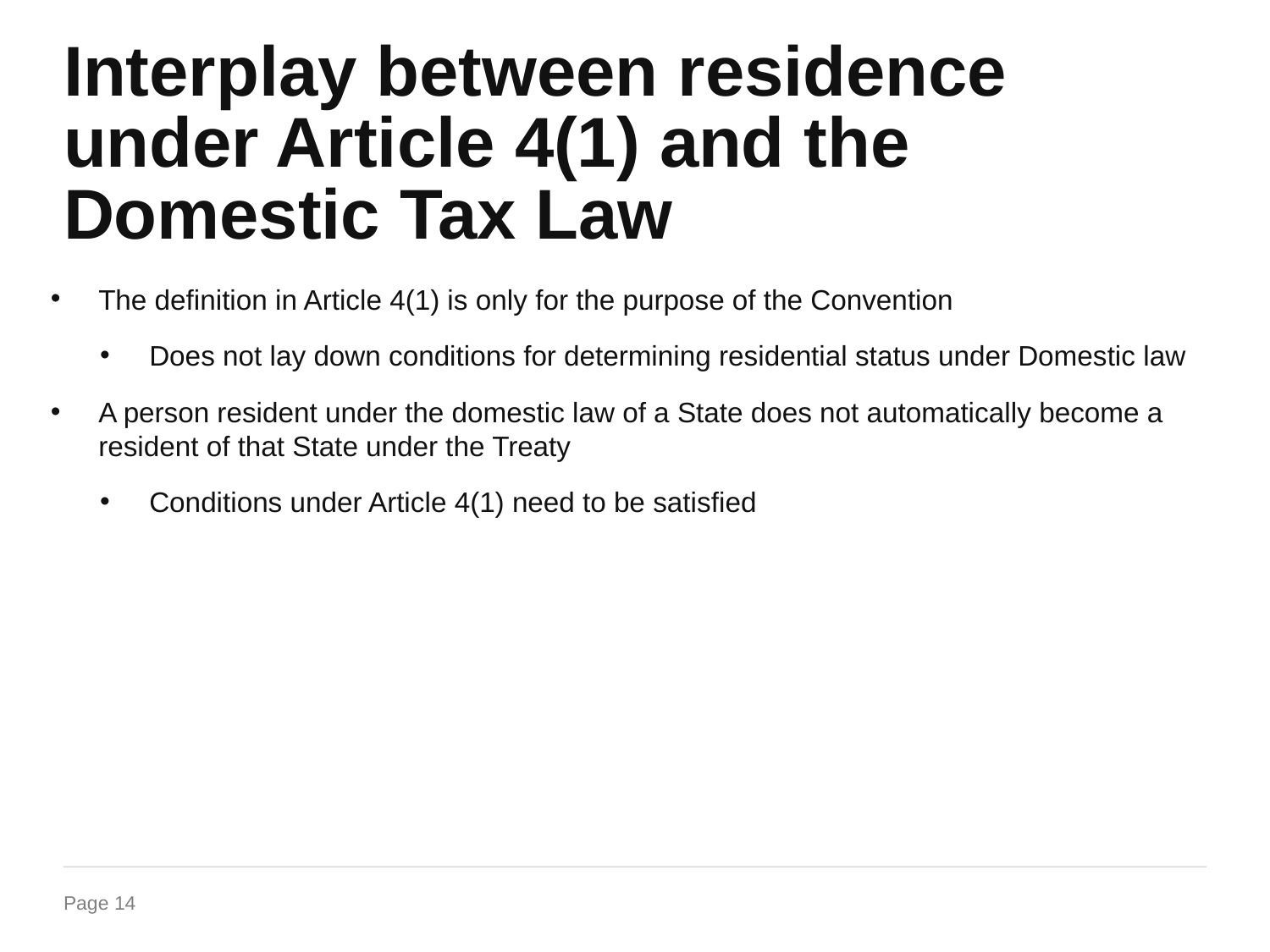

# Interplay between residence under Article 4(1) and the Domestic Tax Law
The definition in Article 4(1) is only for the purpose of the Convention
Does not lay down conditions for determining residential status under Domestic law
A person resident under the domestic law of a State does not automatically become a resident of that State under the Treaty
Conditions under Article 4(1) need to be satisfied